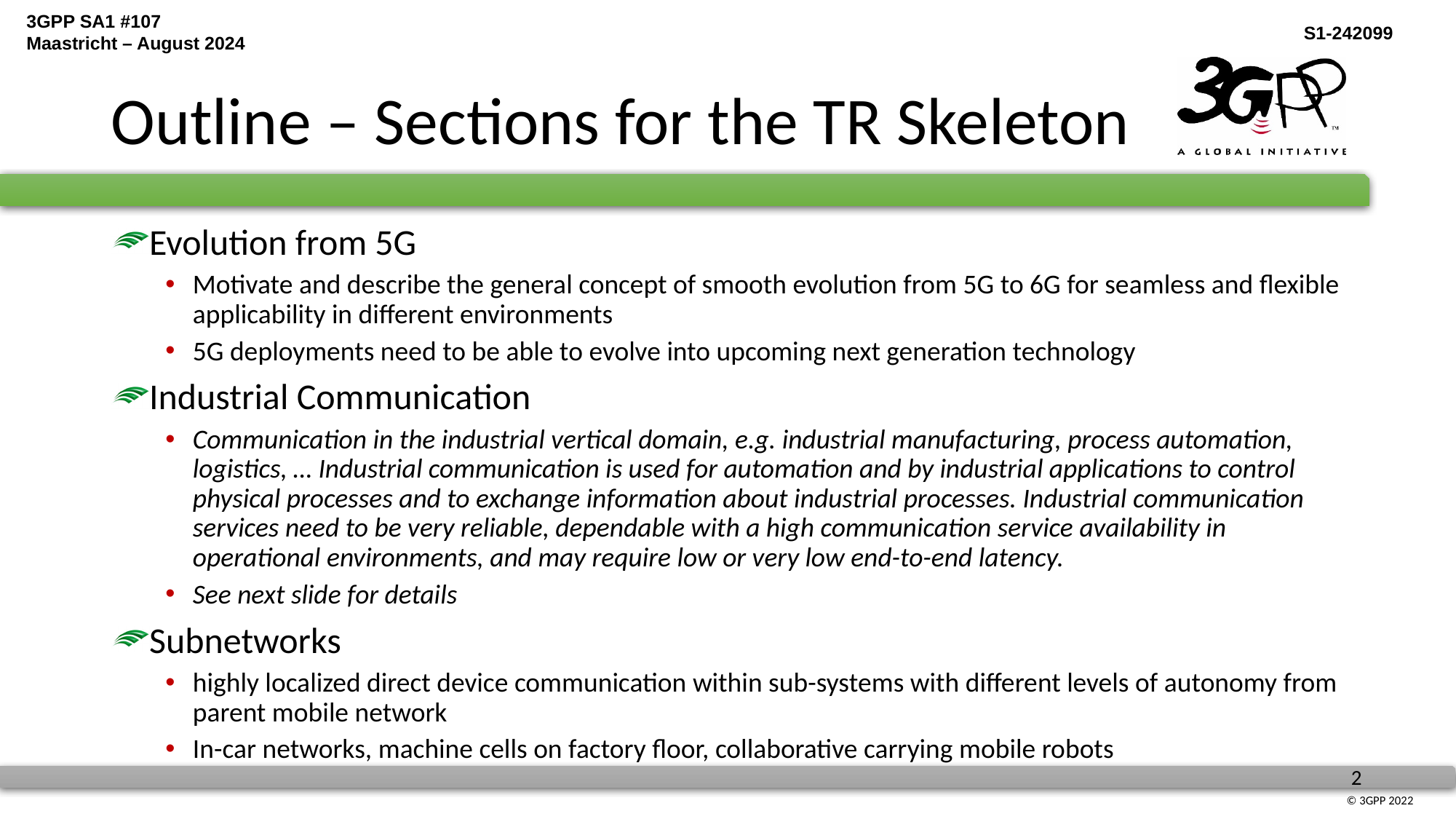

# Outline – Sections for the TR Skeleton
Evolution from 5G
Motivate and describe the general concept of smooth evolution from 5G to 6G for seamless and flexible applicability in different environments
5G deployments need to be able to evolve into upcoming next generation technology
Industrial Communication
Communication in the industrial vertical domain, e.g. industrial manufacturing, process automation, logistics, … Industrial communication is used for automation and by industrial applications to control physical processes and to exchange information about industrial processes. Industrial communication services need to be very reliable, dependable with a high communication service availability in operational environments, and may require low or very low end-to-end latency.
See next slide for details
Subnetworks
highly localized direct device communication within sub-systems with different levels of autonomy from parent mobile network
In-car networks, machine cells on factory floor, collaborative carrying mobile robots